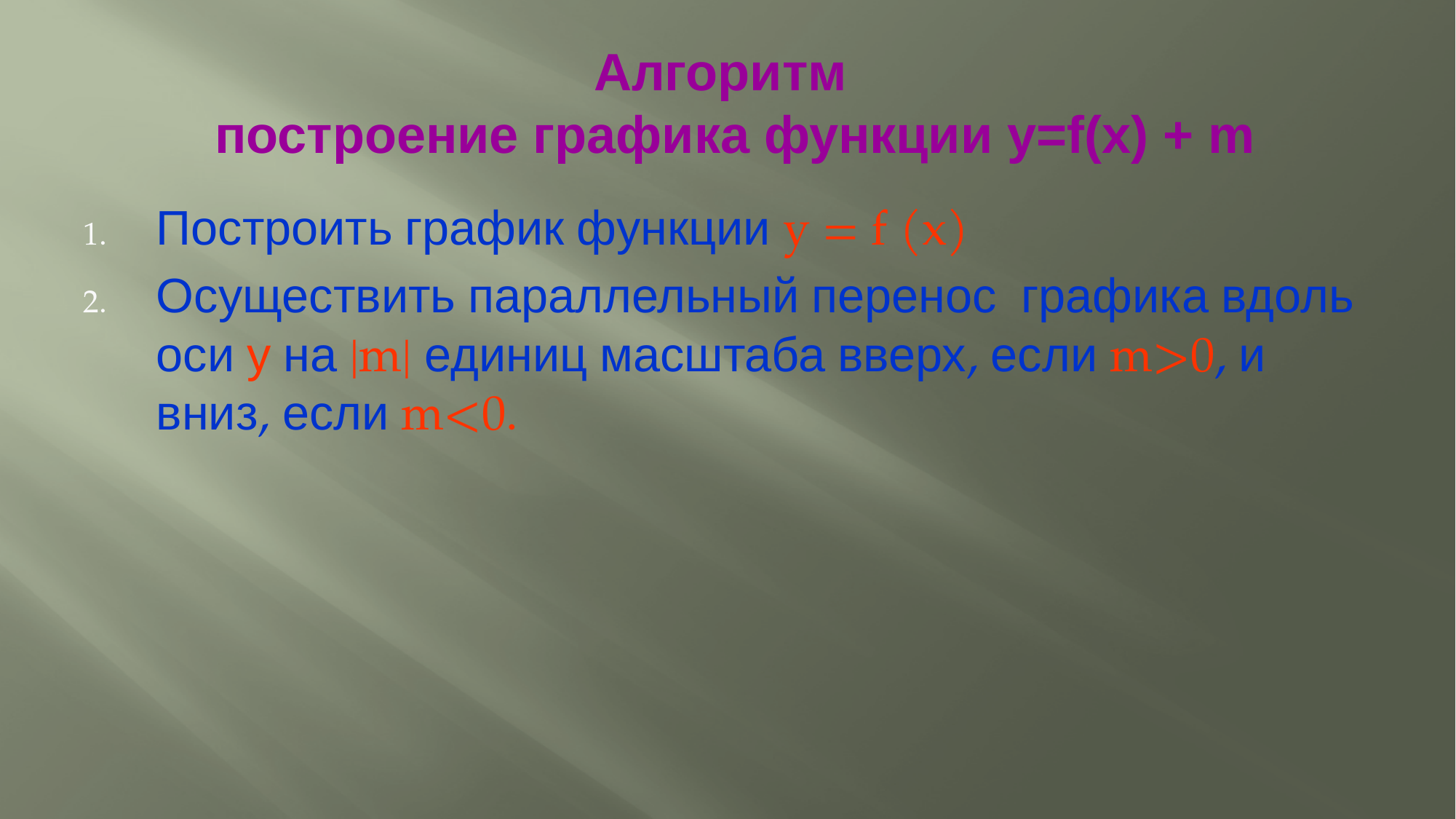

# Алгоритм построение графика функции y=f(x) + m
Построить график функции y = f (x)
Осуществить параллельный перенос  графика вдоль оси у на |m| единиц масштаба вверх, если m>0, и вниз, если m<0.